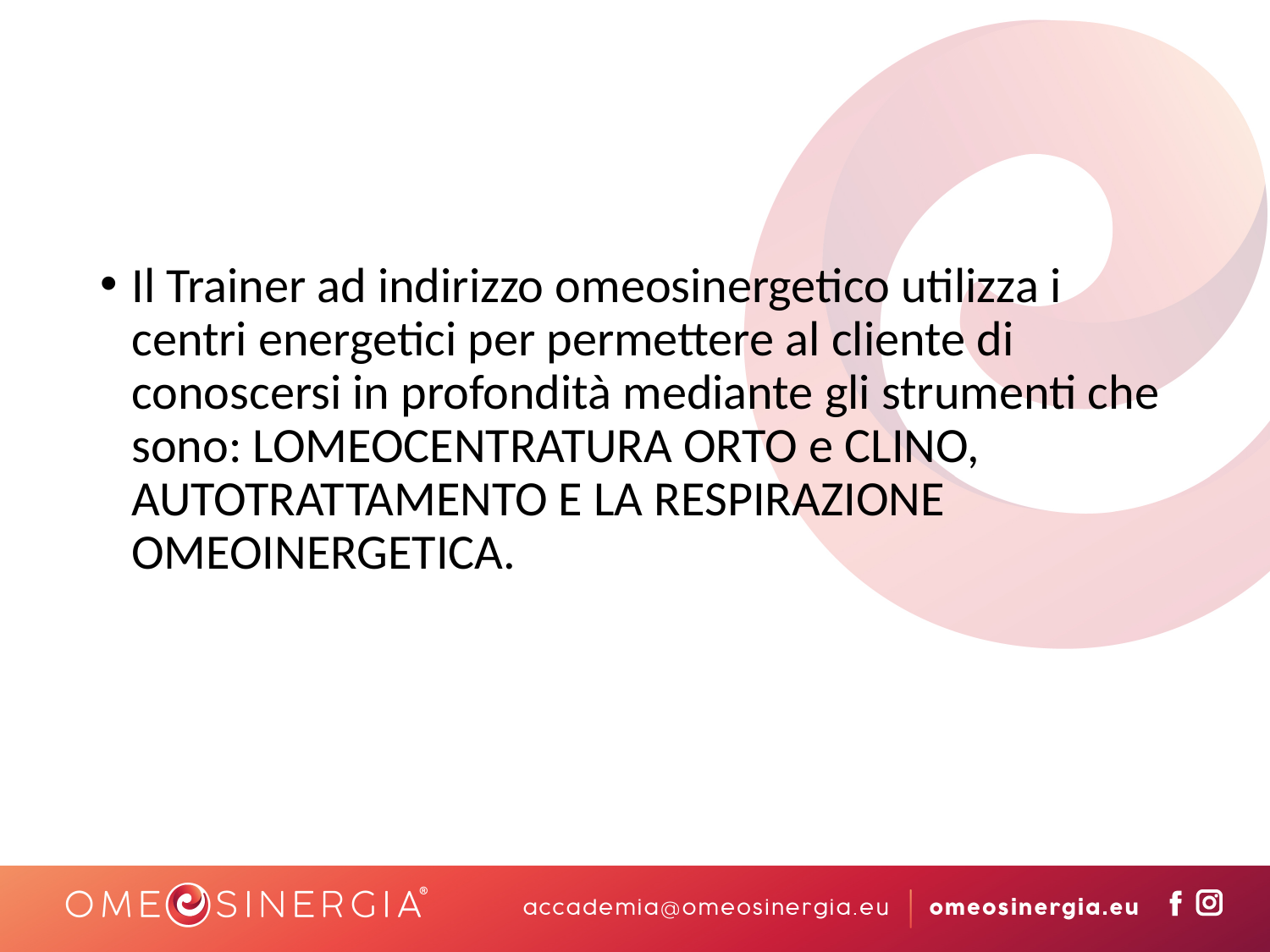

Il Trainer ad indirizzo omeosinergetico utilizza i centri energetici per permettere al cliente di conoscersi in profondità mediante gli strumenti che sono: LOMEOCENTRATURA ORTO e CLINO, AUTOTRATTAMENTO E LA RESPIRAZIONE OMEOINERGETICA.